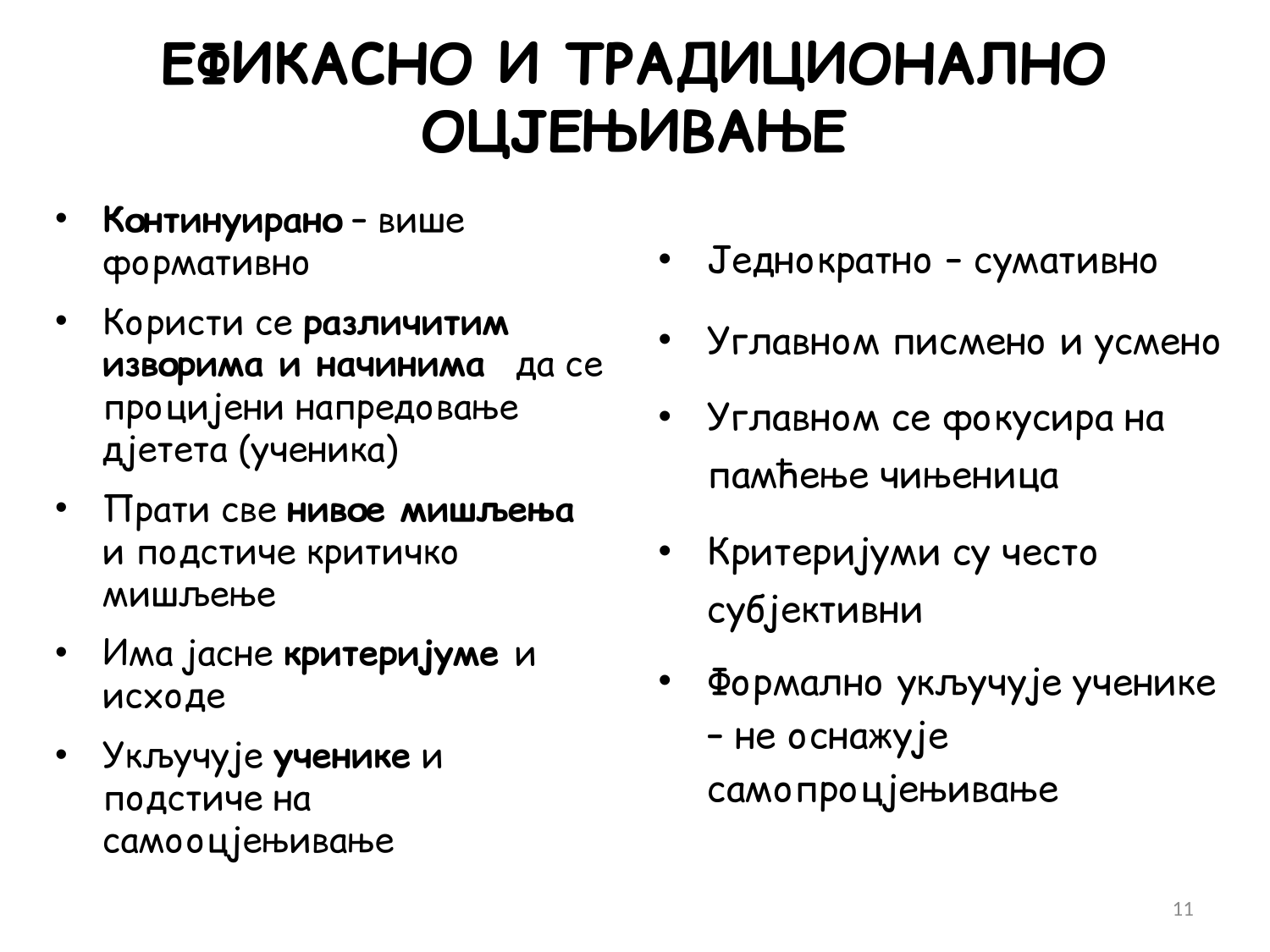

# ЕФИКАСНО И ТРАДИЦИОНАЛНО ОЦЈЕЊИВАЊЕ
Континуирано – више формативно
Користи се различитим изворима и начинима  да се процијени напредовање дјетета (ученика)
Прати све нивое мишљења и подстиче критичко мишљење
Има јасне критеријуме и исходе
Укључује ученике и подстиче на самооцјењивање
Једнократно – сумативно
Углавном писмено и усмено
Углавном се фокусира на памћење чињеница
Критеријуми су често субјективни
Формално укључује ученике – не оснажује самопроцјењивање

11